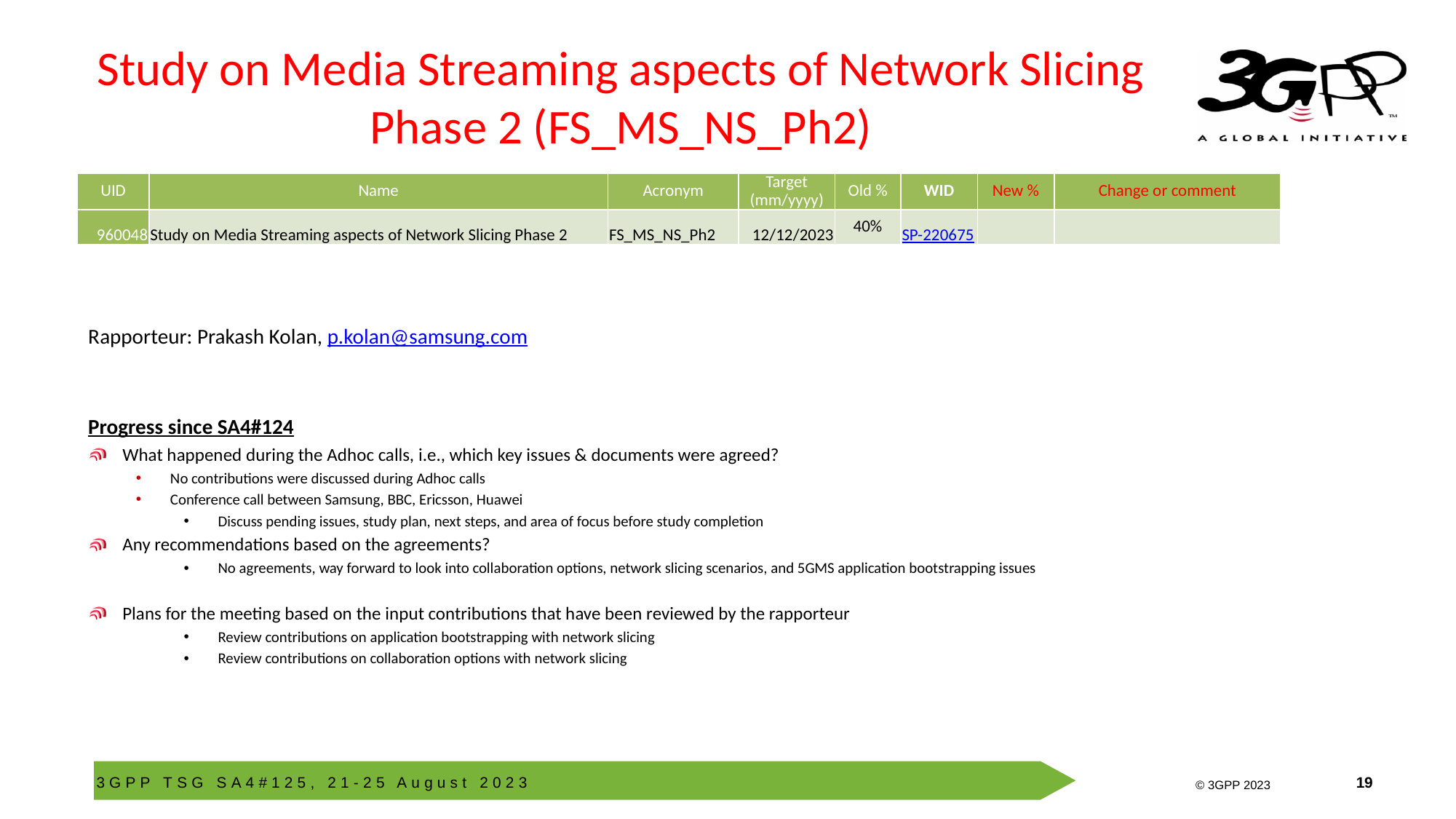

# Study on Media Streaming aspects of Network Slicing Phase 2 (FS_MS_NS_Ph2)
| UID | Name | Acronym | Target (mm/yyyy) | Old % | WID | New % | Change or comment |
| --- | --- | --- | --- | --- | --- | --- | --- |
| 960048 | Study on Media Streaming aspects of Network Slicing Phase 2 | FS\_MS\_NS\_Ph2 | 12/12/2023 | 40% | SP-220675 |  |  |
Rapporteur: Prakash Kolan, p.kolan@samsung.com

Progress since SA4#124
What happened during the Adhoc calls, i.e., which key issues & documents were agreed?
No contributions were discussed during Adhoc calls
Conference call between Samsung, BBC, Ericsson, Huawei
Discuss pending issues, study plan, next steps, and area of focus before study completion
Any recommendations based on the agreements?
No agreements, way forward to look into collaboration options, network slicing scenarios, and 5GMS application bootstrapping issues

Plans for the meeting based on the input contributions that have been reviewed by the rapporteur
Review contributions on application bootstrapping with network slicing
Review contributions on collaboration options with network slicing